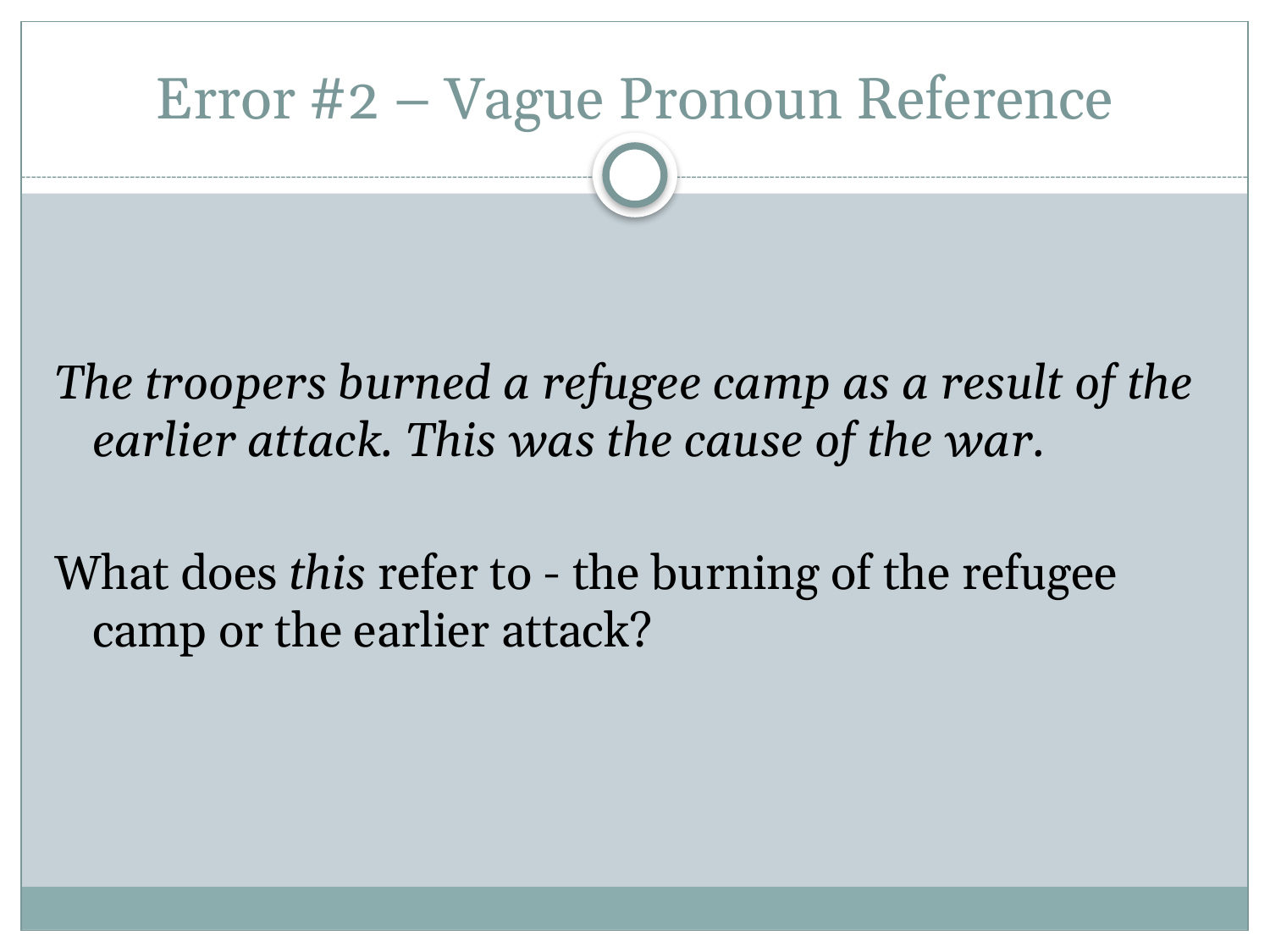

# Error #2 – Vague Pronoun Reference

The troopers burned a refugee camp as a result of the earlier attack. This was the cause of the war.

What does this refer to - the burning of the refugee camp or the earlier attack?